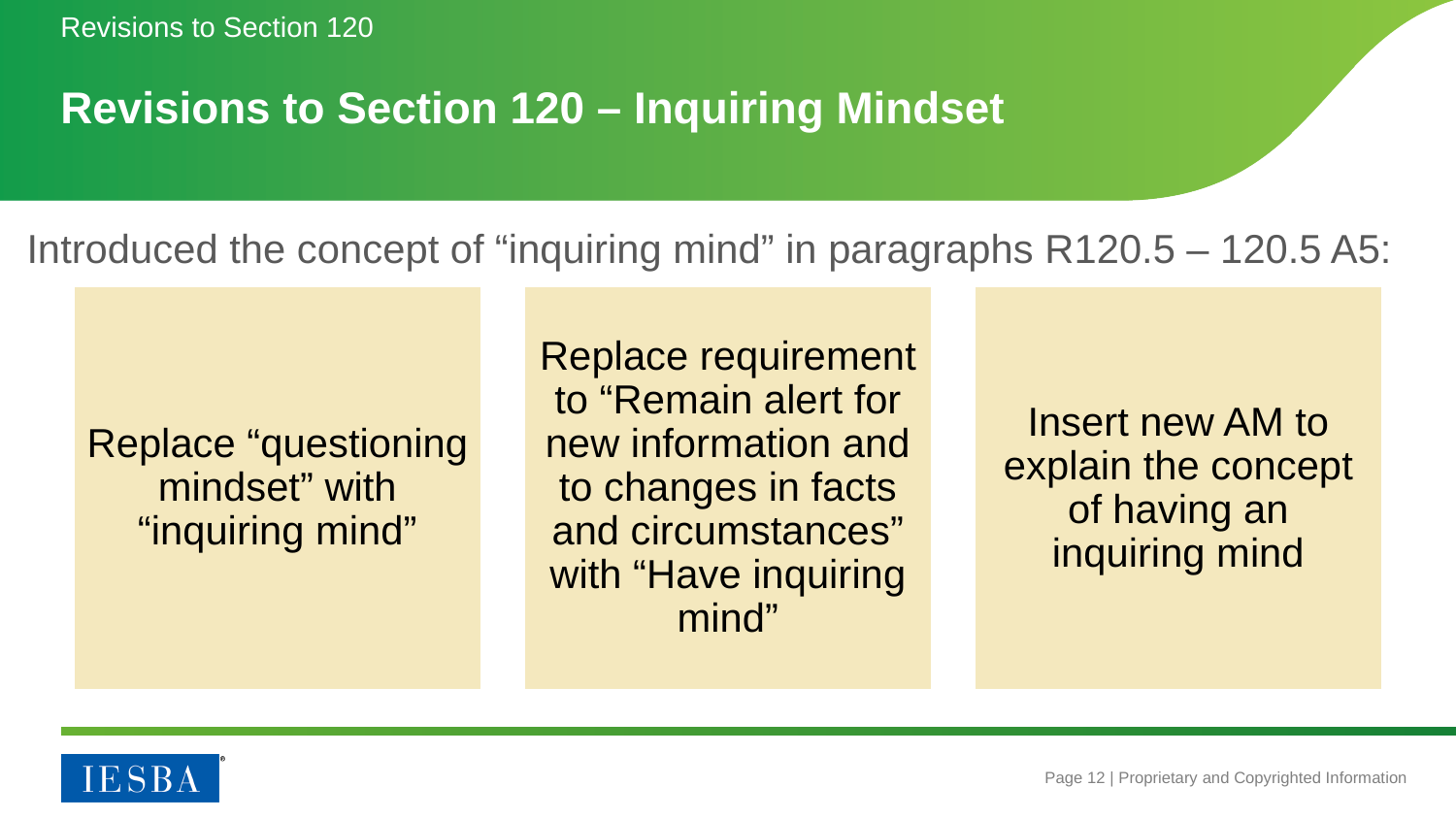

Revisions to Section 120
# Revisions to Section 120 – Inquiring Mindset
Introduced the concept of “inquiring mind” in paragraphs R120.5 – 120.5 A5:

Replace “questioning mindset” with “inquiring mind”
Replace requirement to “Remain alert for new information and to changes in facts and circumstances” with “Have inquiring mind”
Insert new AM to explain the concept of having an inquiring mind